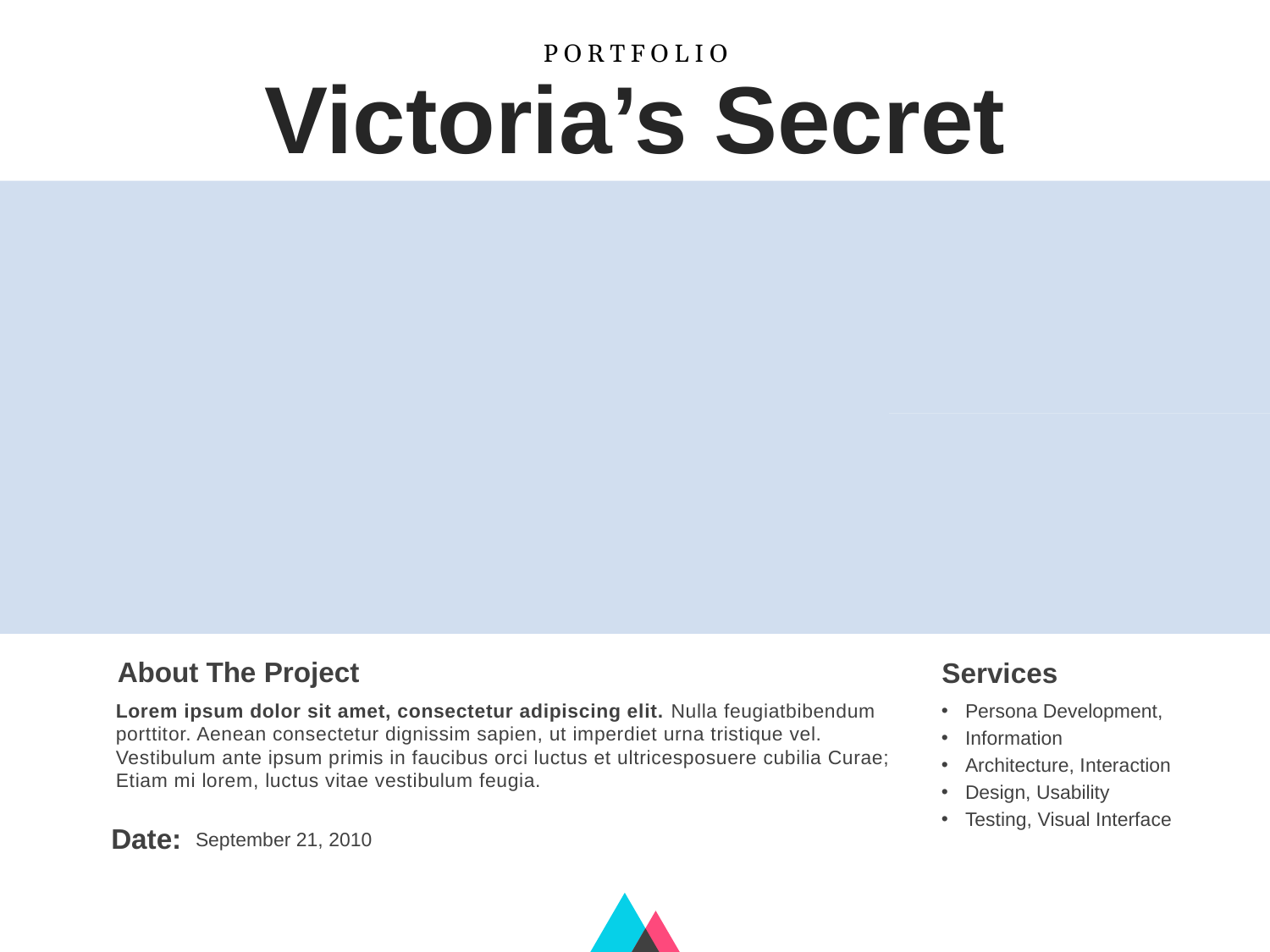

PORTFOLIO
Victoria’s Secret

About The Project
Services
Lorem ipsum dolor sit amet, consectetur adipiscing elit. Nulla feugiatbibendum porttitor. Aenean consectetur dignissim sapien, ut imperdiet urna tristique vel. Vestibulum ante ipsum primis in faucibus orci luctus et ultricesposuere cubilia Curae; Etiam mi lorem, luctus vitae vestibulum feugia.
Persona Development,
Information
Architecture, Interaction
Design, Usability
Testing, Visual Interface
Date:
September 21, 2010